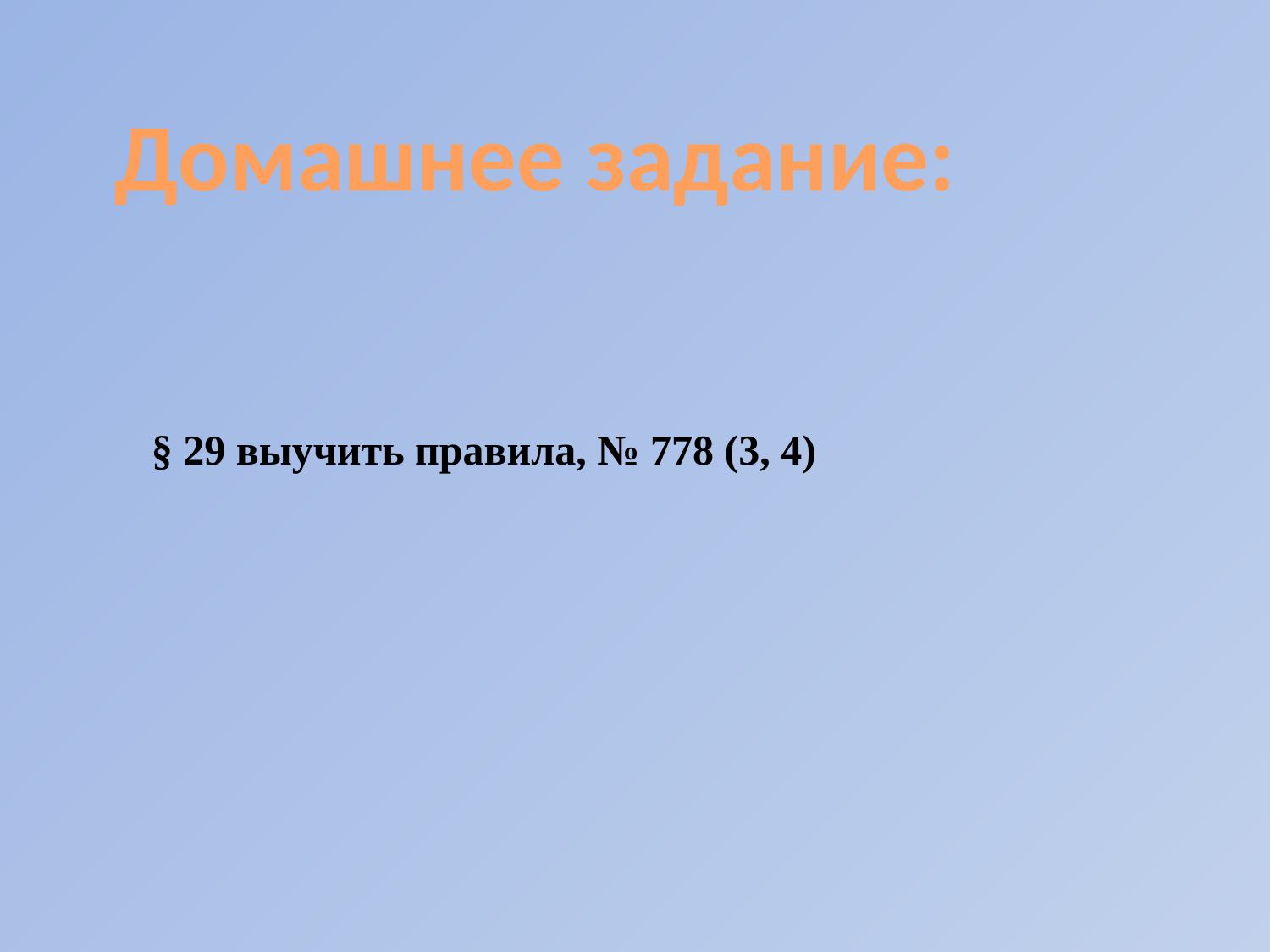

Домашнее задание:
§ 29 выучить правила, № 778 (3, 4)